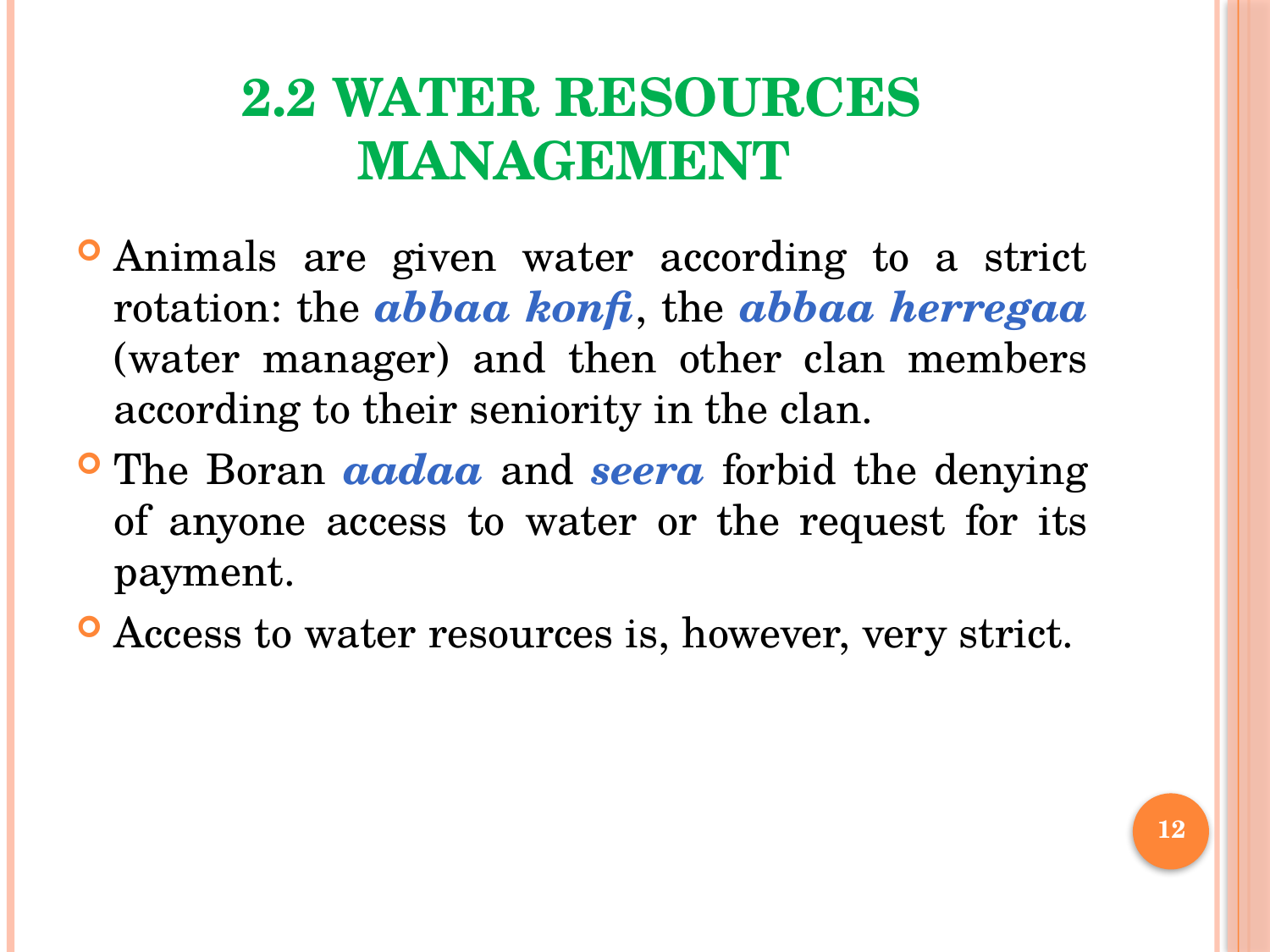

# 2.2 Water Resources Management
Animals are given water according to a strict rotation: the abbaa konfi, the abbaa herregaa (water manager) and then other clan members according to their seniority in the clan.
The Boran aadaa and seera forbid the denying of anyone access to water or the request for its payment.
Access to water resources is, however, very strict.

12